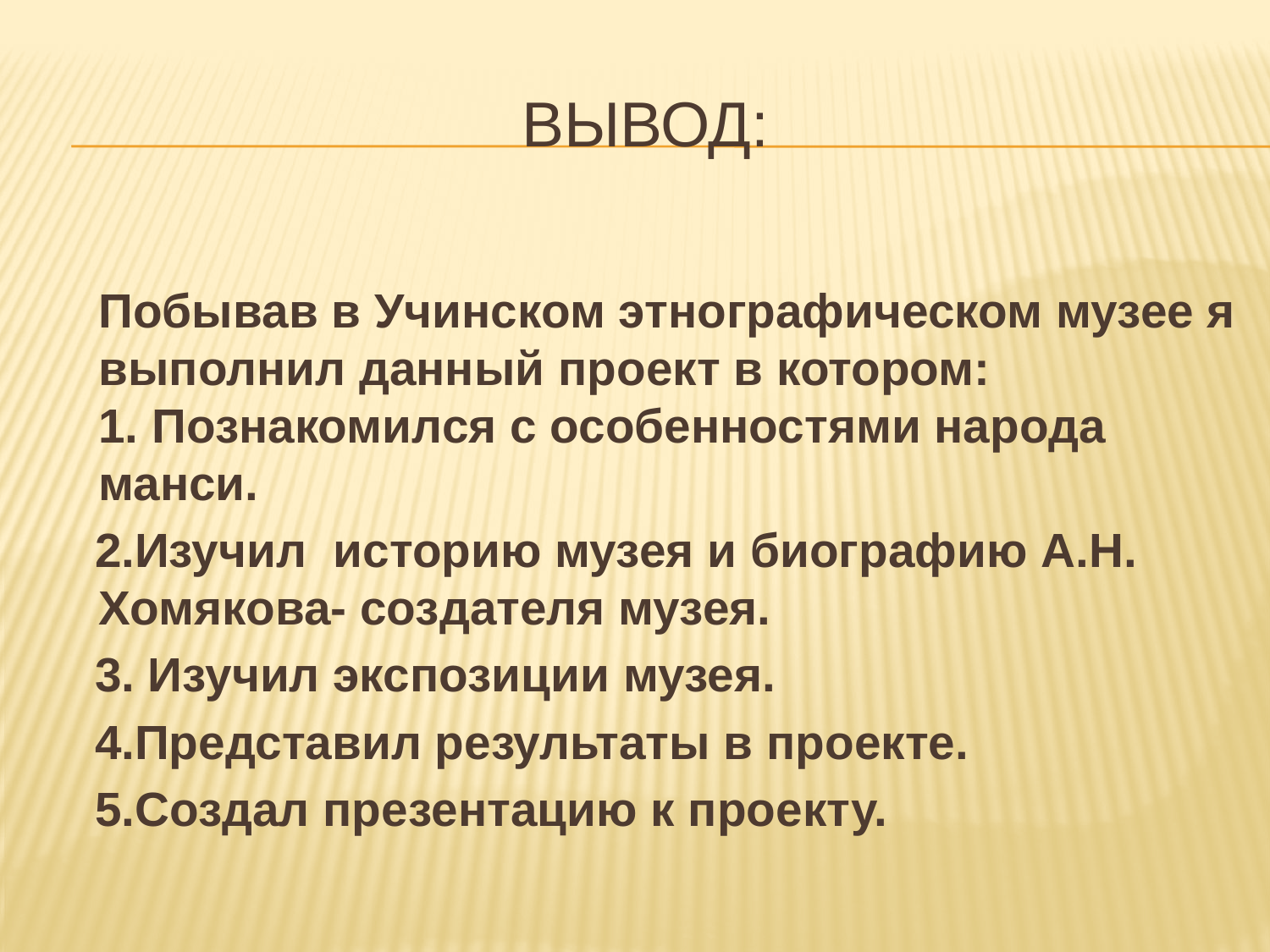

# Вывод:
Побывав в Учинском этнографическом музее я выполнил данный проект в котором:
1. Познакомился с особенностями народа манси.
   2.Изучил  историю музея и биографию А.Н. Хомякова- создателя музея.
   3. Изучил экспозиции музея.
   4.Представил результаты в проекте.
   5.Создал презентацию к проекту.